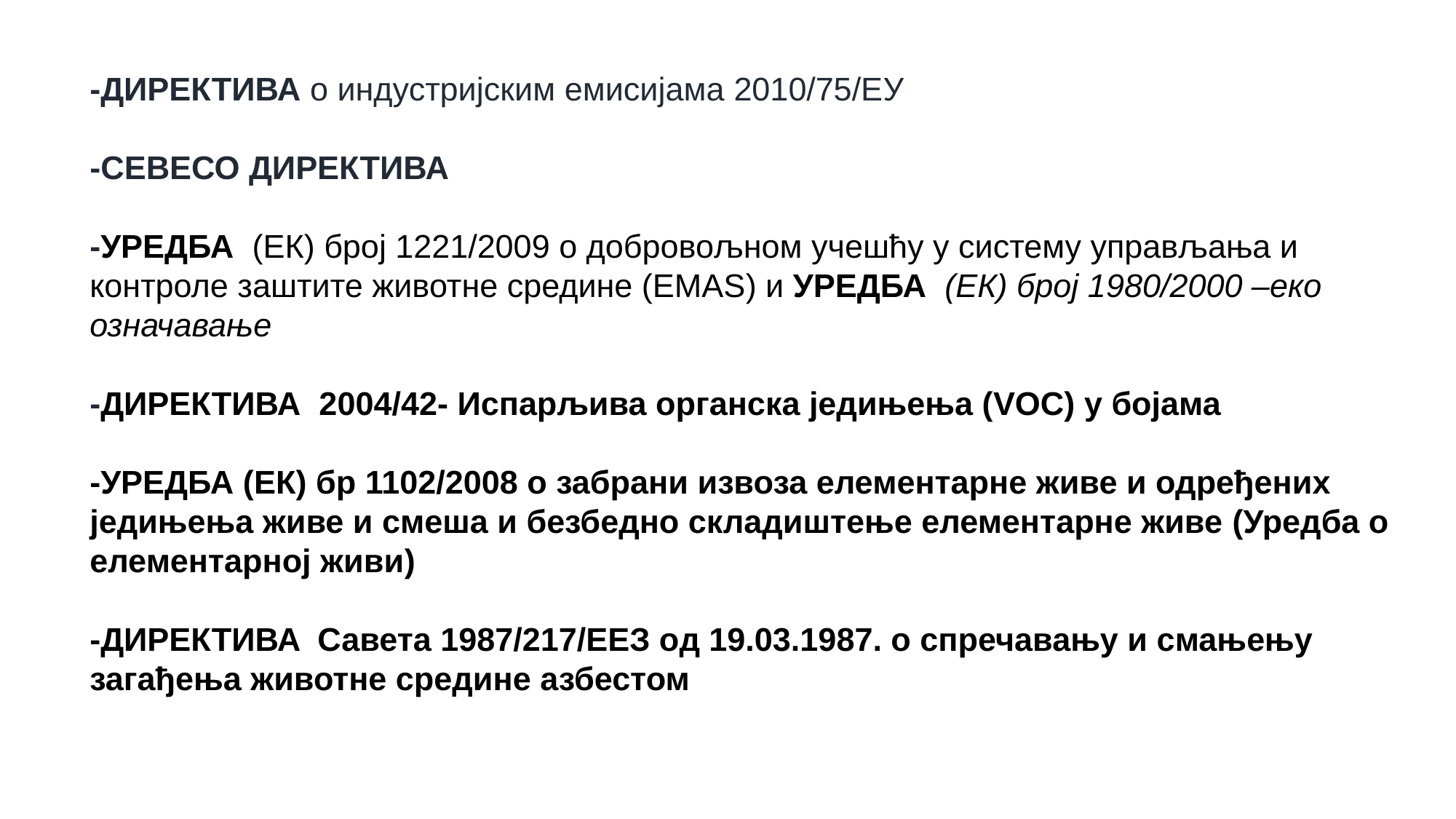

# -ДИРЕКТИВА о индустријским емисијама 2010/75/EУ -СЕВЕСО ДИРЕКТИВА -УРЕДБА  (EК) број 1221/2009 о добровољном учешћу у систему управљања и контроле заштите животне средине (EMAS) и УРЕДБА  (ЕК) број 1980/2000 –еко означавање -ДИРЕКТИВА  2004/42- Испарљива органска једињења (VOC) у бојама -УРЕДБА (ЕК) бр 1102/2008 о забрани извоза елементарне живе и одређених једињења живе и смеша и безбедно складиштење елементарне живе (Уредба о елементарној живи) -ДИРЕКТИВА  Савета 1987/217/EEЗ oд 19.03.1987. о спречавању и смањењу загађења животне средине азбестом